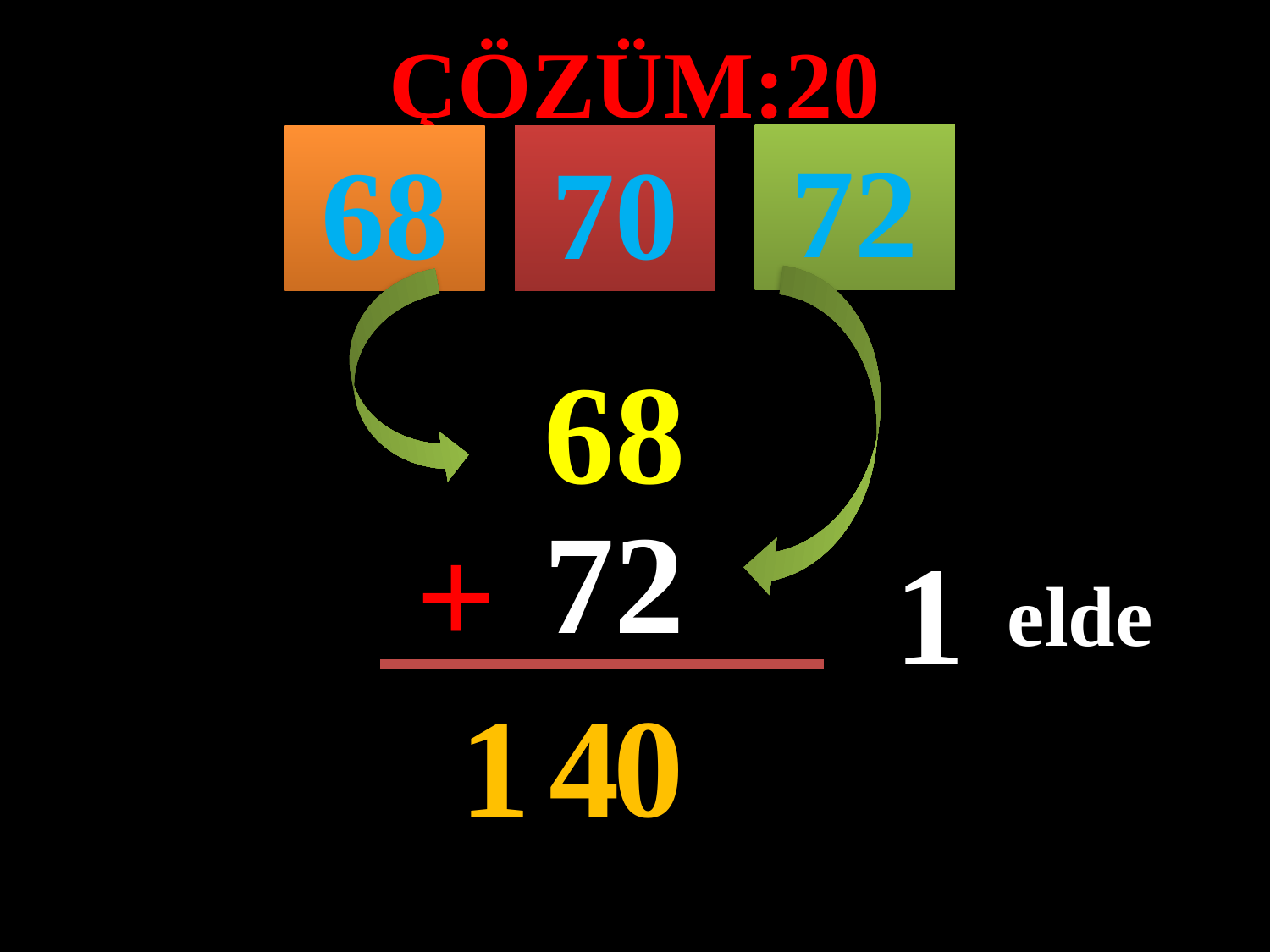

ÇÖZÜM:20
72
68
70
#

68

72
+
1
elde
1
4
0